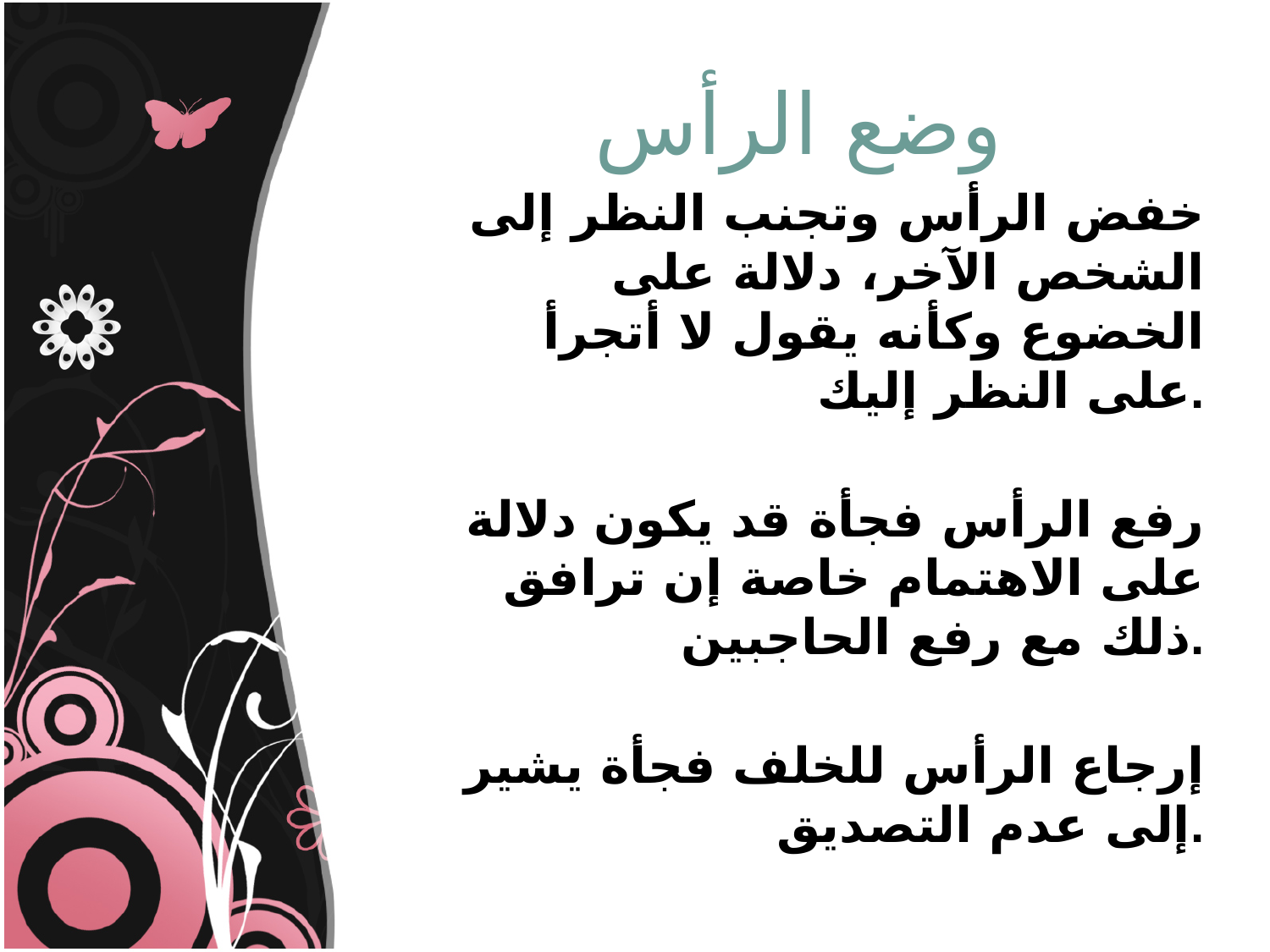

وضع الرأس
خفض الرأس وتجنب النظر إلى الشخص الآخر، دلالة على الخضوع وكأنه يقول لا أتجرأ على النظر إليك.
رفع الرأس فجأة قد يكون دلالة على الاهتمام خاصة إن ترافق ذلك مع رفع الحاجبين.
إرجاع الرأس للخلف فجأة يشير إلى عدم التصديق.